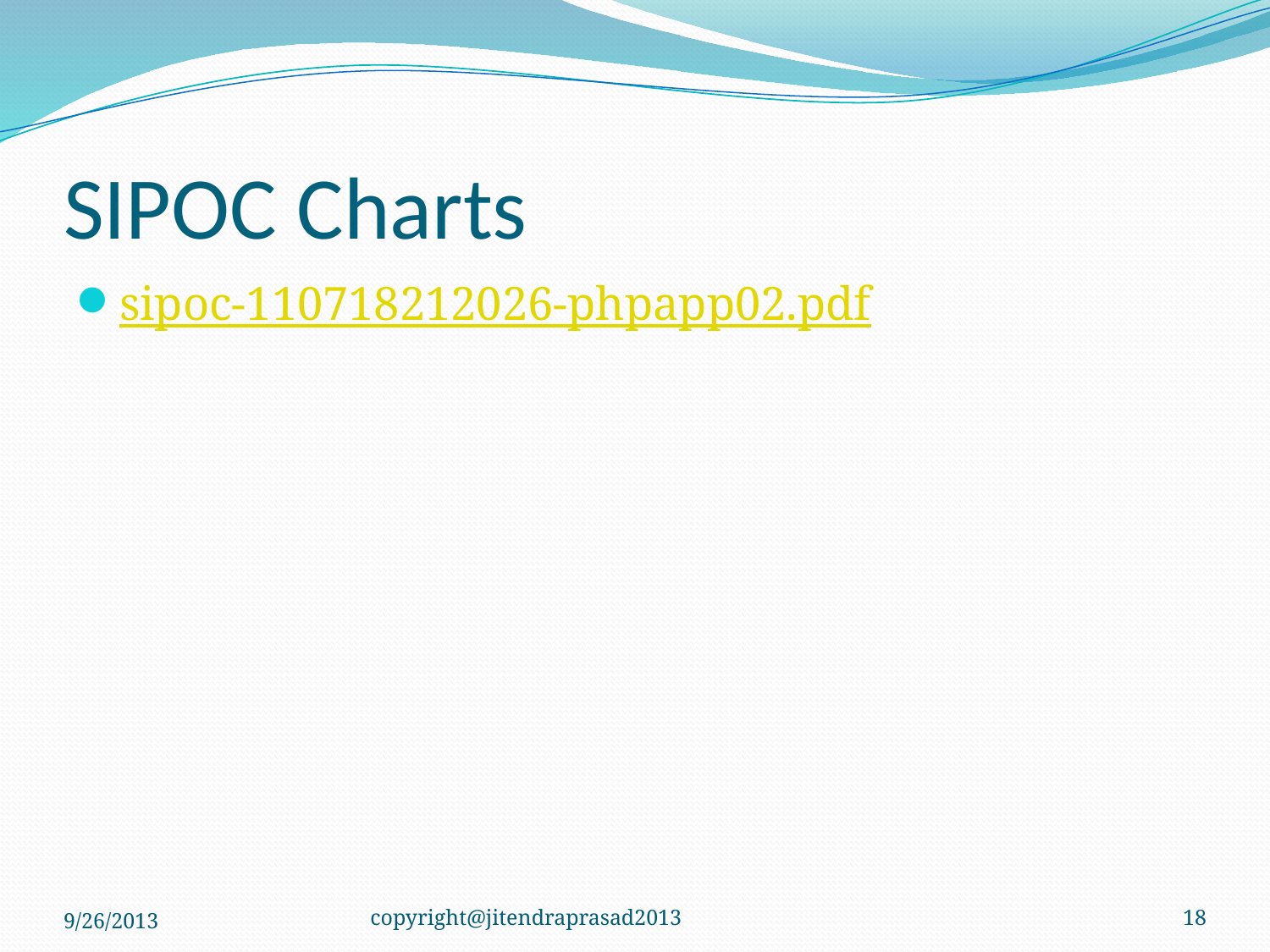

# SIPOC Charts
sipoc-110718212026-phpapp02.pdf
9/26/2013
copyright@jitendraprasad2013
18